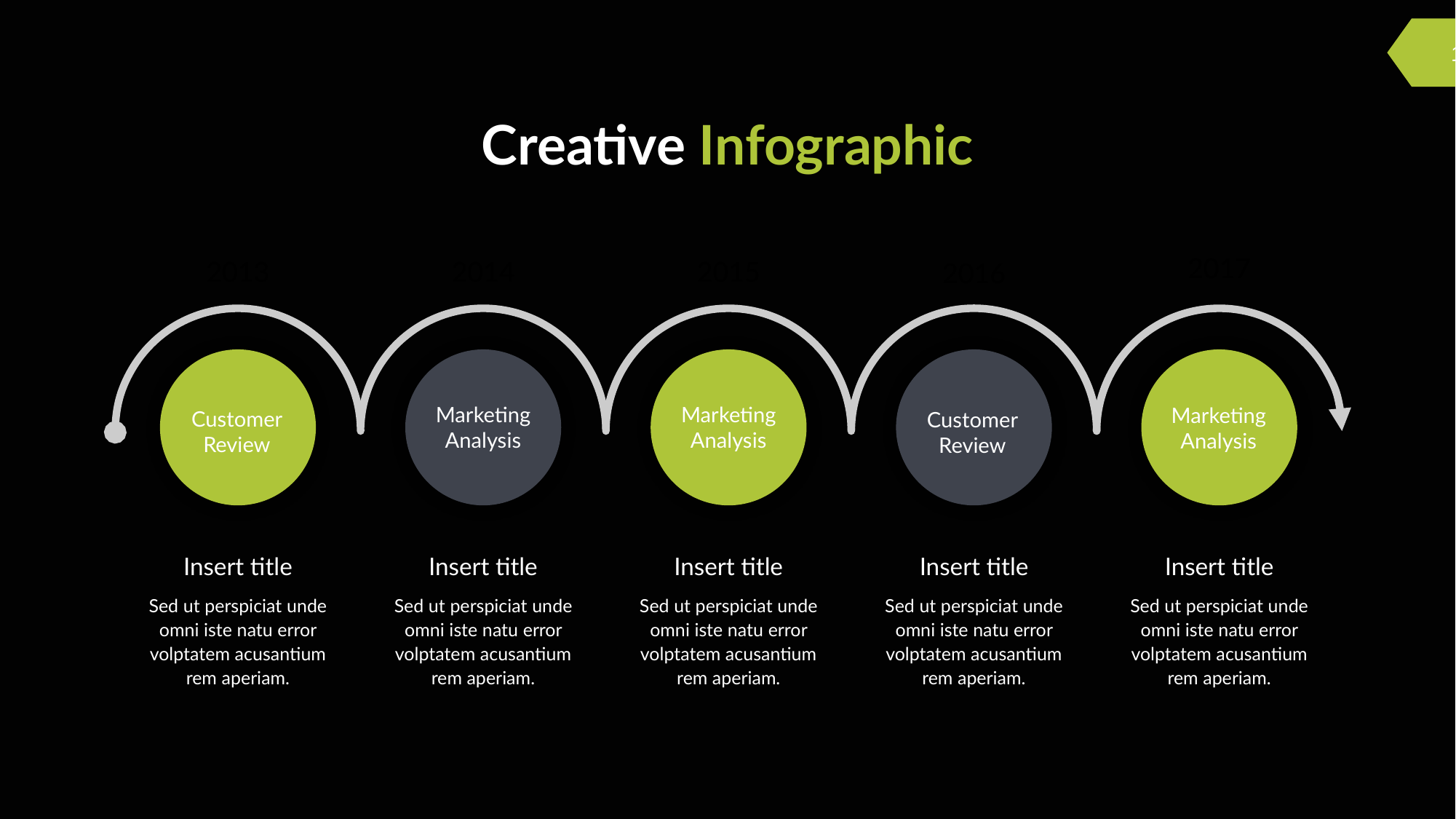

Creative Infographic
2017
2013
2014
2015
2016

Marketing Analysis
Marketing Analysis
Marketing Analysis
Customer Review
Customer Review
Insert title
Insert title
Insert title
Insert title
Insert title
Sed ut perspiciat unde omni iste natu error volptatem acusantium rem aperiam.
Sed ut perspiciat unde omni iste natu error volptatem acusantium rem aperiam.
Sed ut perspiciat unde omni iste natu error volptatem acusantium rem aperiam.
Sed ut perspiciat unde omni iste natu error volptatem acusantium rem aperiam.
Sed ut perspiciat unde omni iste natu error volptatem acusantium rem aperiam.